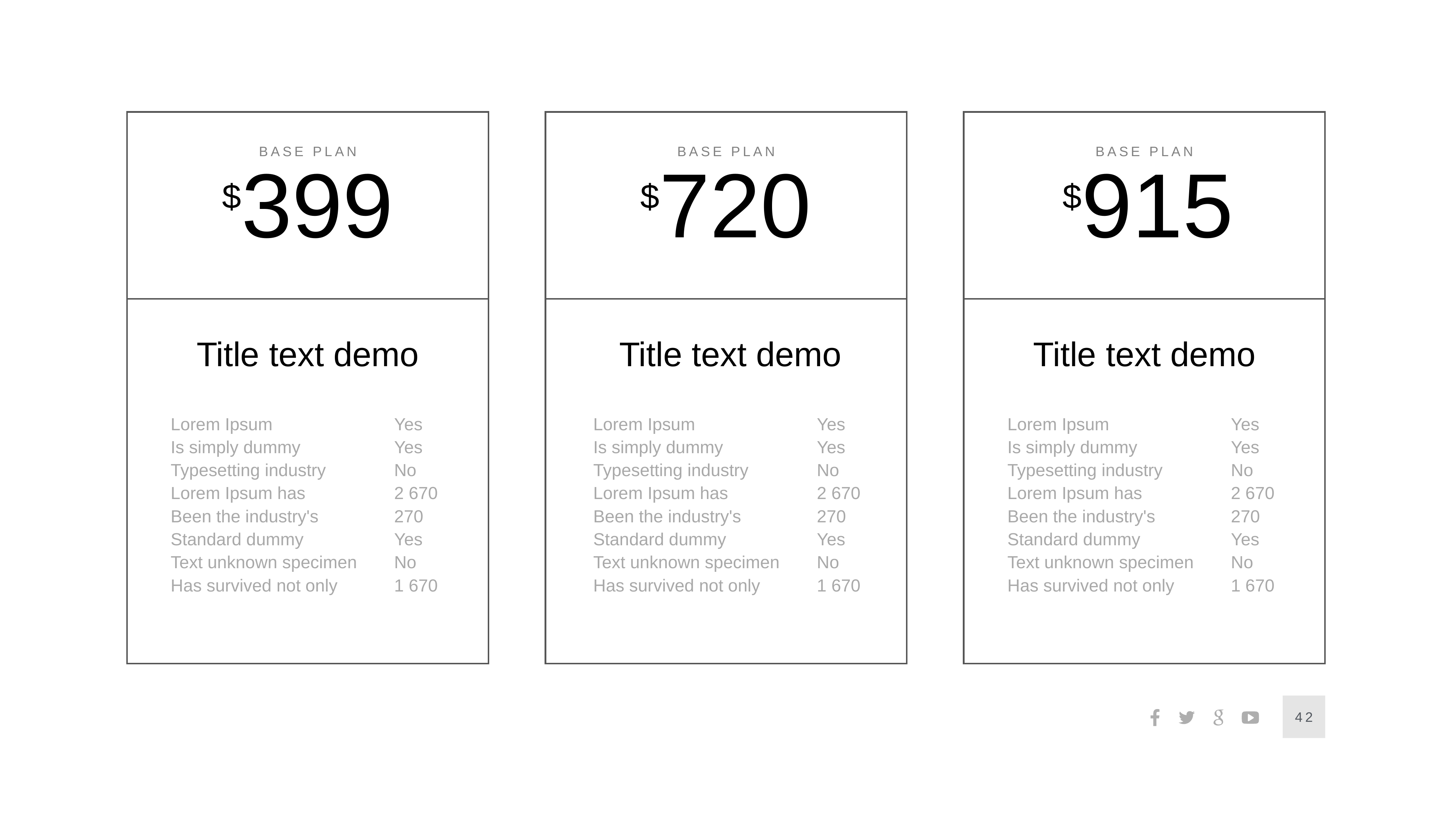

Base Plan
399
$

Title text demo
Lorem Ipsum
Is simply dummy
Typesetting industry
Lorem Ipsum has
Been the industry's
Standard dummy
Text unknown specimen
Has survived not only
Yes
Yes
No
2 670
270
Yes
No
1 670

Base Plan
720
$

Title text demo
Lorem Ipsum
Is simply dummy
Typesetting industry
Lorem Ipsum has
Been the industry's
Standard dummy
Text unknown specimen
Has survived not only
Yes
Yes
No
2 670
270
Yes
No
1 670

Base Plan
915
$

Title text demo
Lorem Ipsum
Is simply dummy
Typesetting industry
Lorem Ipsum has
Been the industry's
Standard dummy
Text unknown specimen
Has survived not only
Yes
Yes
No
2 670
270
Yes
No
1 670
42